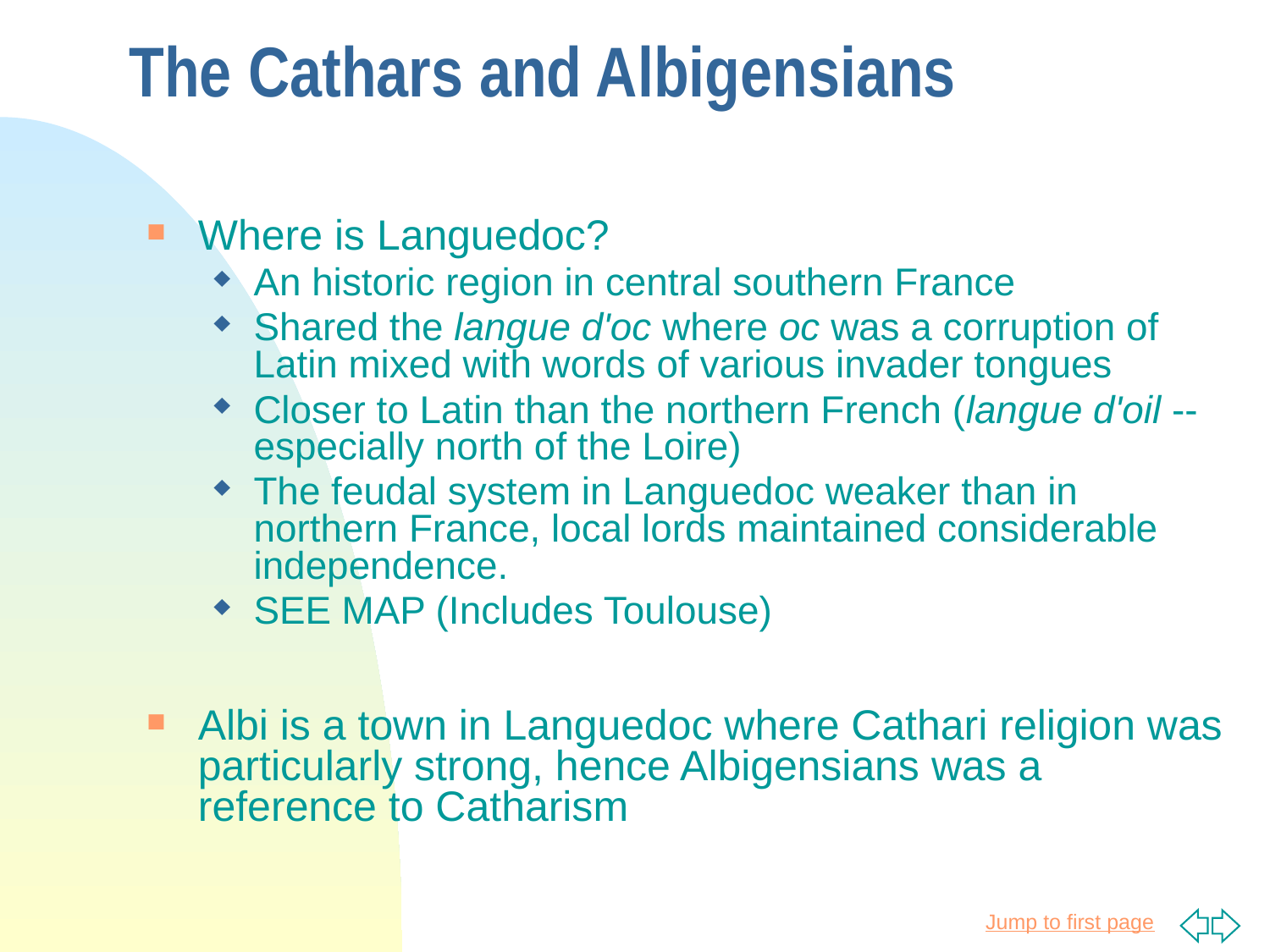

# The Cathars and Albigensians
Where is Languedoc?
An historic region in central southern France
Shared the langue d'oc where oc was a corruption of Latin mixed with words of various invader tongues
Closer to Latin than the northern French (langue d'oil -- especially north of the Loire)
The feudal system in Languedoc weaker than in northern France, local lords maintained considerable independence.
SEE MAP (Includes Toulouse)

Albi is a town in Languedoc where Cathari religion was particularly strong, hence Albigensians was a reference to Catharism